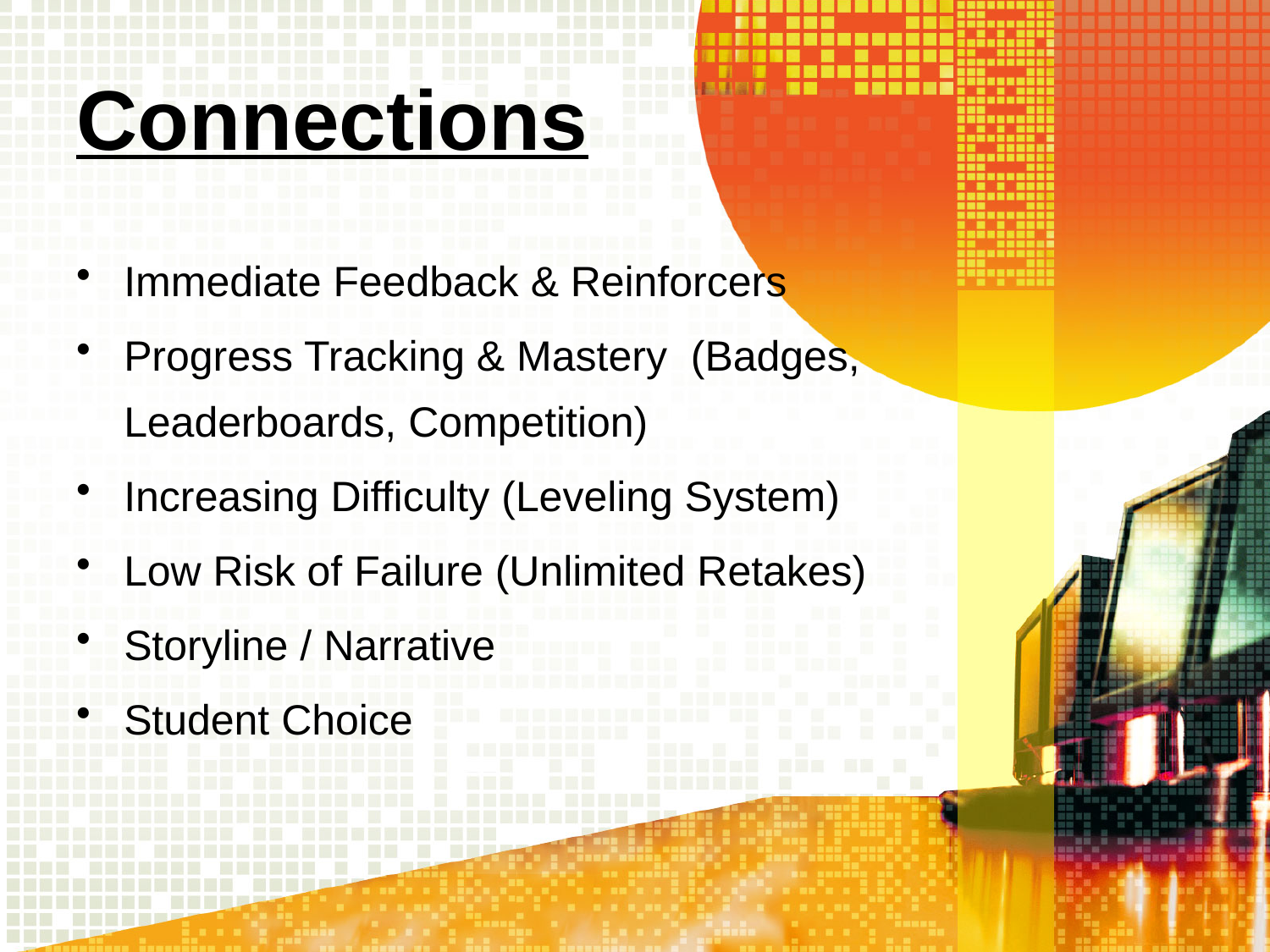

# Connections
Immediate Feedback & Reinforcers
Progress Tracking & Mastery  (Badges, Leaderboards, Competition)
Increasing Difficulty (Leveling System)
Low Risk of Failure (Unlimited Retakes)
Storyline / Narrative
Student Choice